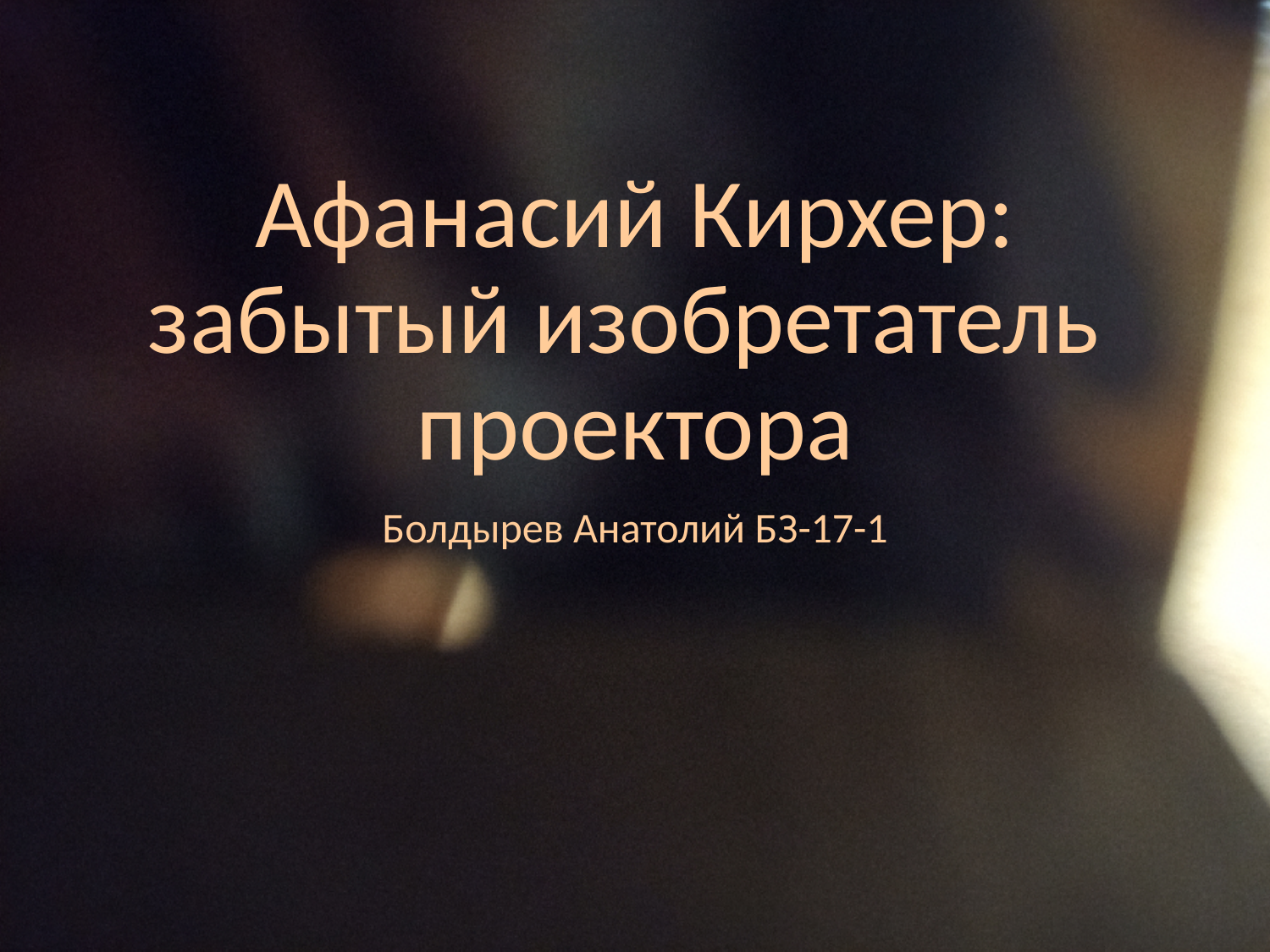

# Афанасий Кирхер: забытый изобретатель  проектора
Болдырев Анатолий БЗ-17-1